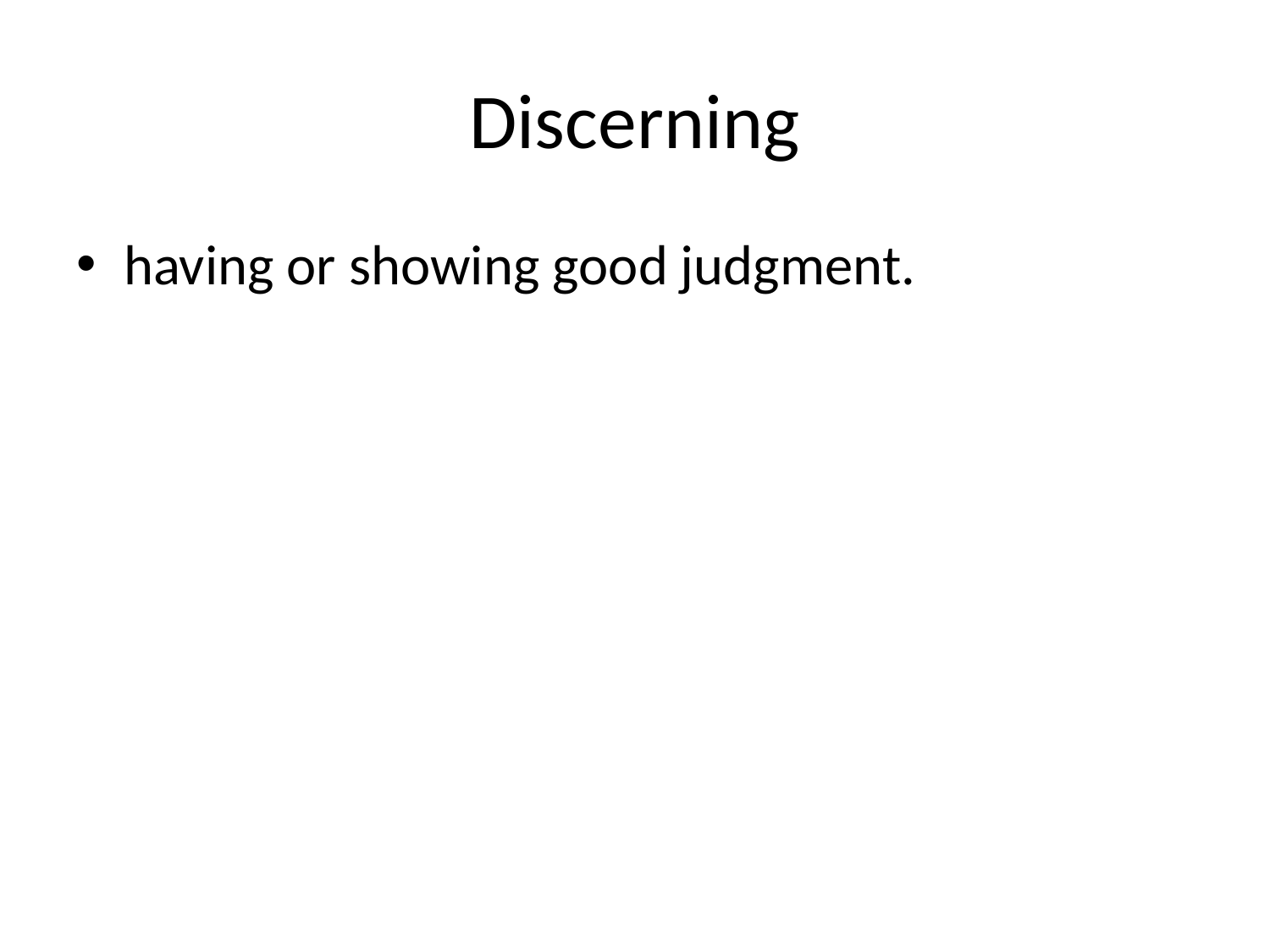

# Discerning
having or showing good judgment.